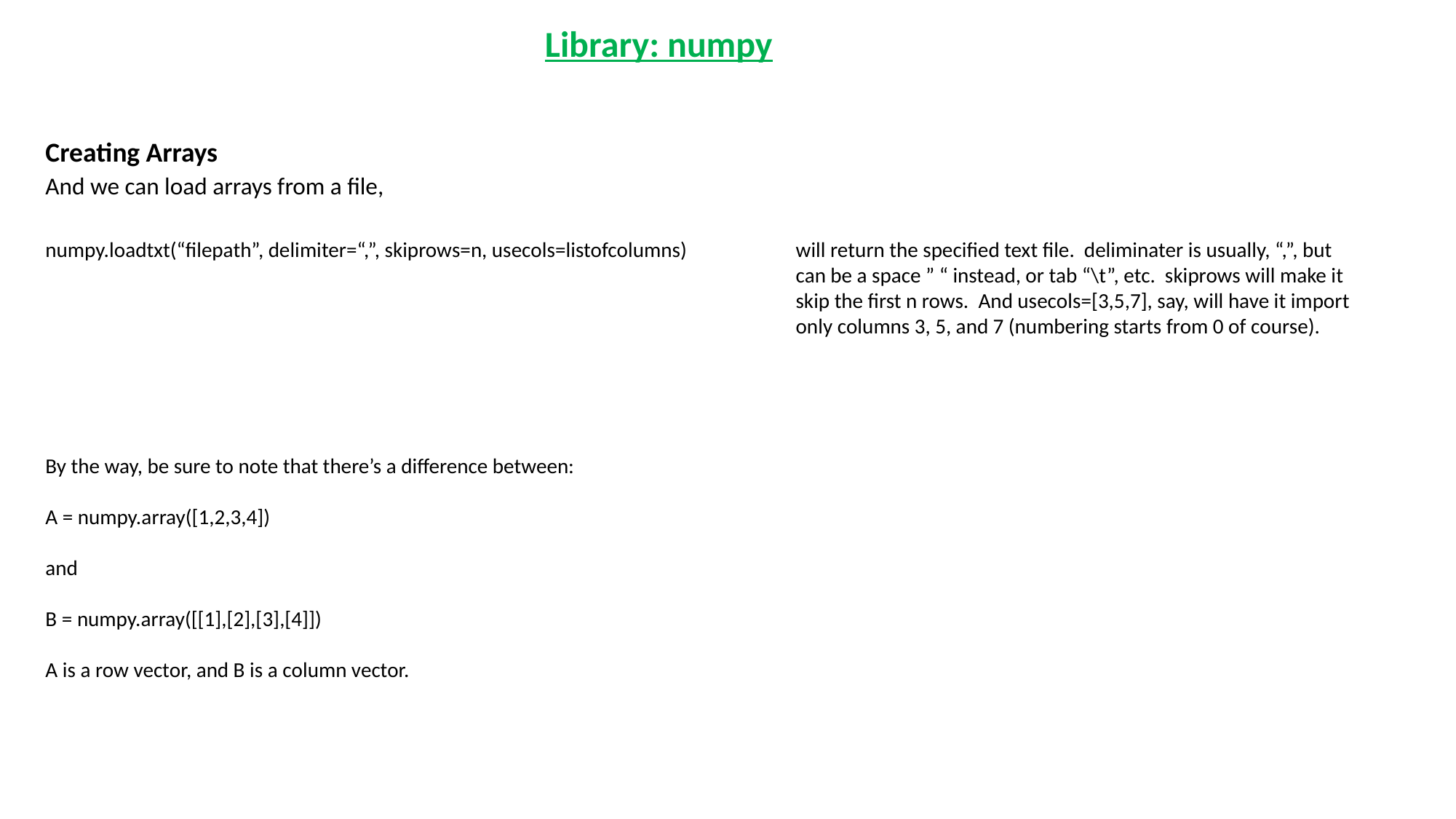

Library: numpy
Creating Arrays
And we can load arrays from a file,
numpy.loadtxt(“filepath”, delimiter=“,”, skiprows=n, usecols=listofcolumns)
will return the specified text file.  deliminater is usually, “,”, but can be a space ” “ instead, or tab “\t”, etc.  skiprows will make it skip the first n rows.  And usecols=[3,5,7], say, will have it import only columns 3, 5, and 7 (numbering starts from 0 of course).
By the way, be sure to note that there’s a difference between:

A = numpy.array([1,2,3,4])

and

B = numpy.array([[1],[2],[3],[4]])

A is a row vector, and B is a column vector.